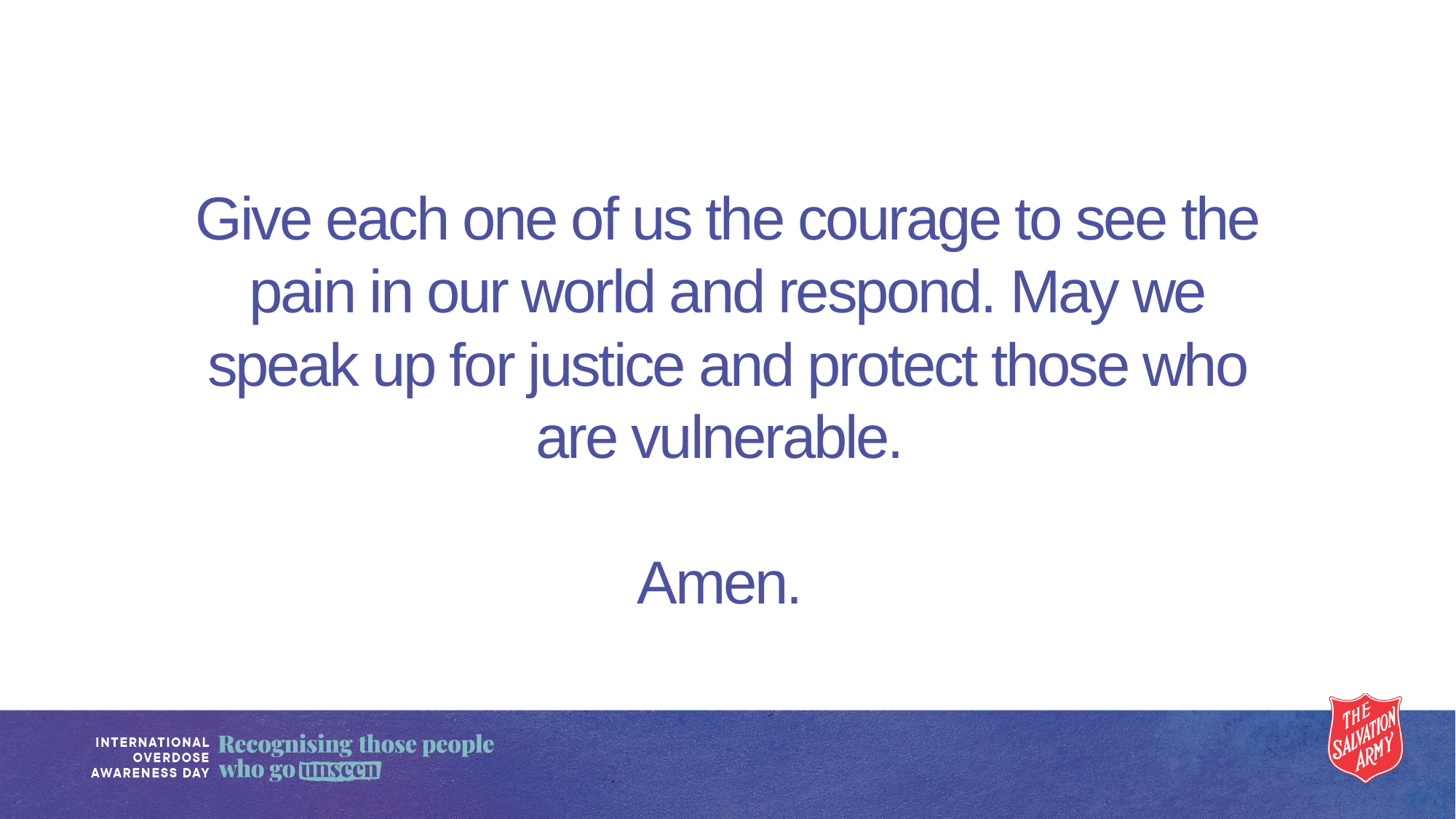

# Give each one of us the courage to see the pain in our world and respond. May we speak up for justice and protect those who are vulnerable.   Amen.